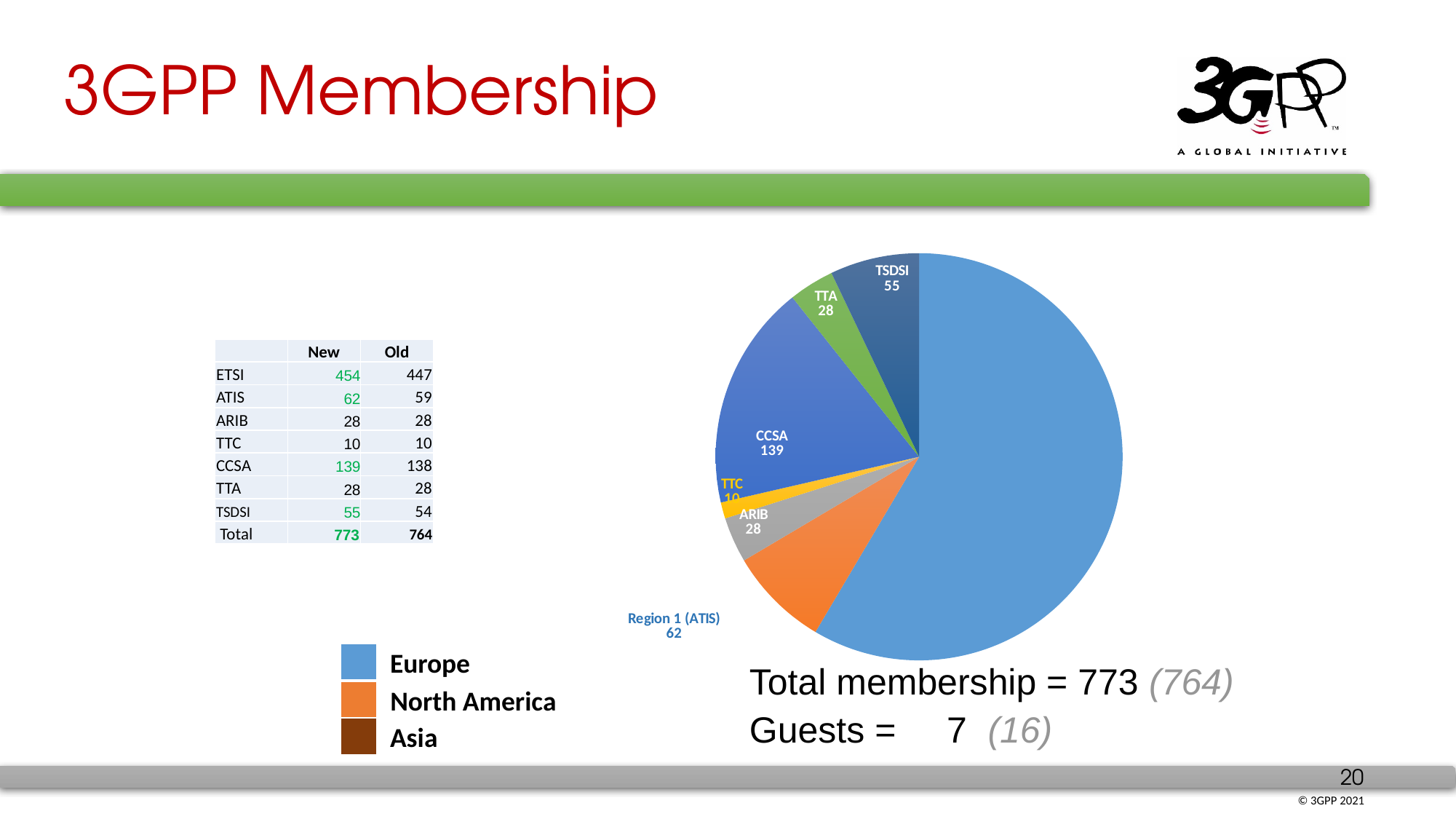

# 3GPP Membership

[unsupported chart]

|  | New | Old |
| --- | --- | --- |
| ETSI | 454 | 447 |
| ATIS | 62 | 59 |
| ARIB | 28 | 28 |
| TTC | 10 | 10 |
| CCSA | 139 | 138 |
| TTA | 28 | 28 |
| TSDSI | 55 | 54 |
| Total | 773 | 764 |

Europe
North America
Asia
Total membership = 773 (764)
Guests =     7  (16)